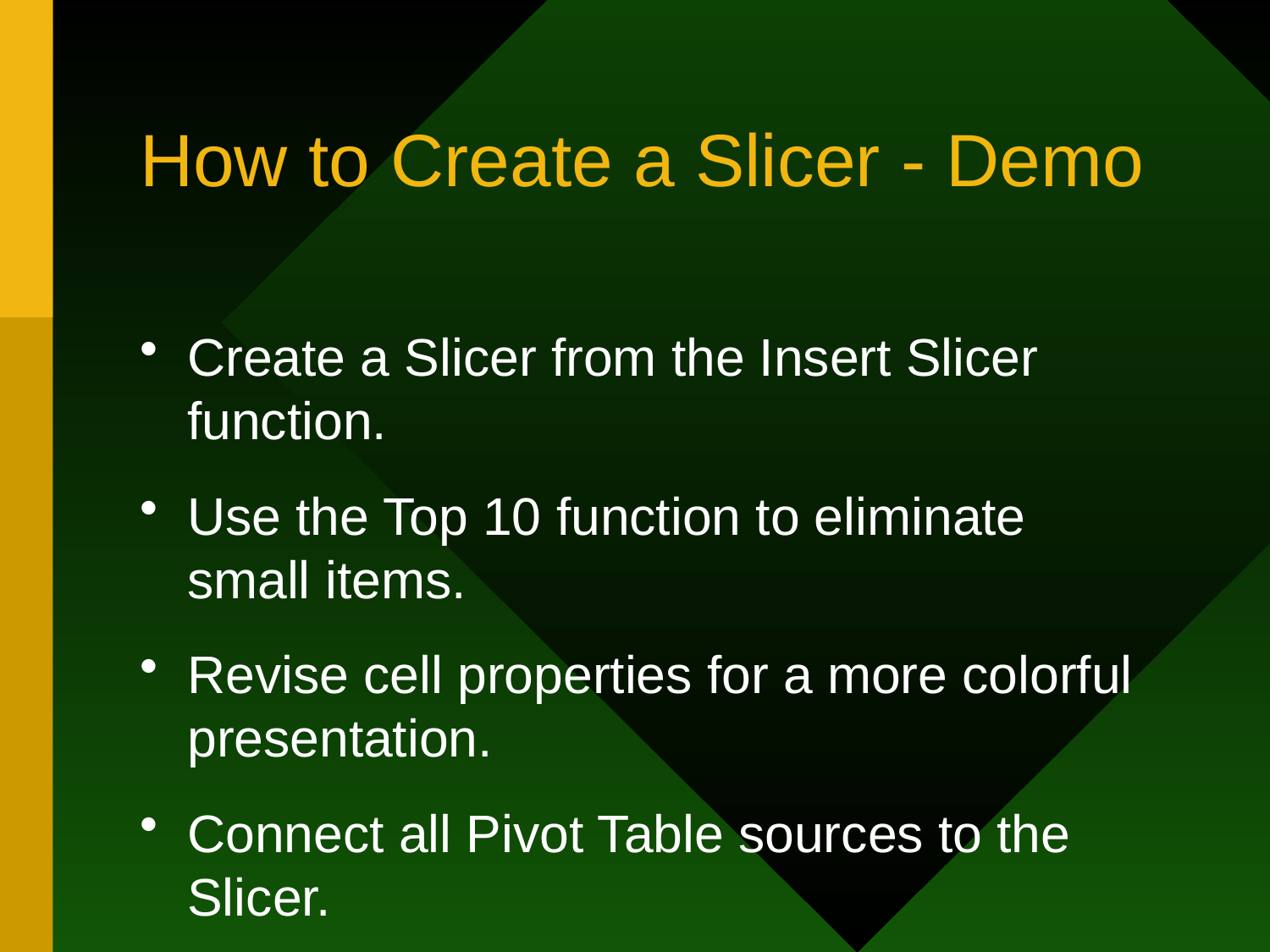

# How to Create a Slicer - Demo
Create a Slicer from the Insert Slicer function.
Use the Top 10 function to eliminate small items.
Revise cell properties for a more colorful presentation.
Connect all Pivot Table sources to the Slicer.